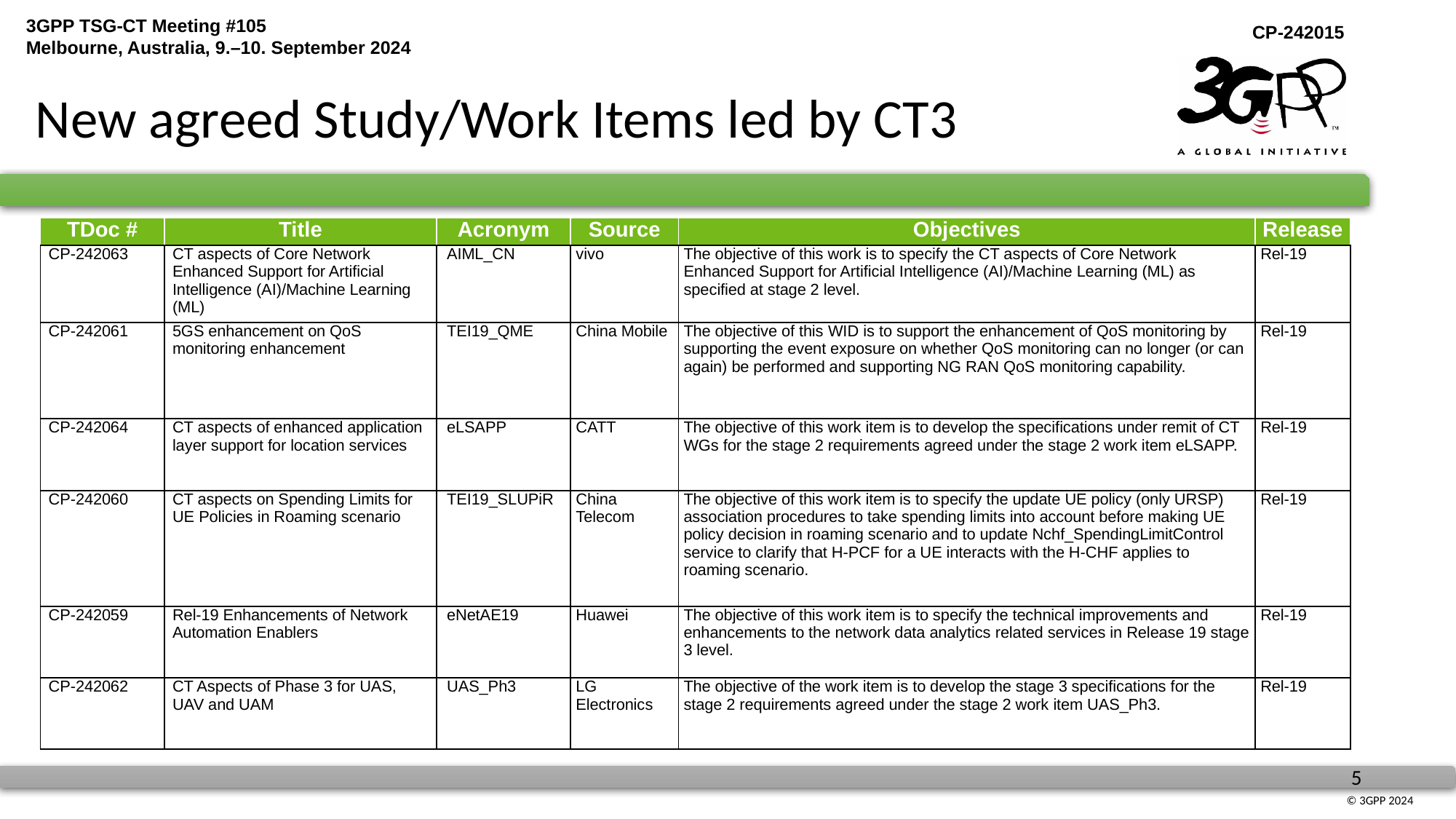

# New agreed Study/Work Items led by CT3
| TDoc # | Title | Acronym | Source | Objectives | Release |
| --- | --- | --- | --- | --- | --- |
| CP-242063 | CT aspects of Core Network Enhanced Support for Artificial Intelligence (AI)/Machine Learning (ML) | AIML\_CN | vivo | The objective of this work is to specify the CT aspects of Core Network Enhanced Support for Artificial Intelligence (AI)/Machine Learning (ML) as specified at stage 2 level. | Rel-19 |
| CP-242061 | 5GS enhancement on QoS monitoring enhancement | TEI19\_QME | China Mobile | The objective of this WID is to support the enhancement of QoS monitoring by supporting the event exposure on whether QoS monitoring can no longer (or can again) be performed and supporting NG RAN QoS monitoring capability. | Rel-19 |
| CP-242064 | CT aspects of enhanced application layer support for location services | eLSAPP | CATT | The objective of this work item is to develop the specifications under remit of CT WGs for the stage 2 requirements agreed under the stage 2 work item eLSAPP. | Rel-19 |
| CP-242060 | CT aspects on Spending Limits for UE Policies in Roaming scenario | TEI19\_SLUPiR | China Telecom | The objective of this work item is to specify the update UE policy (only URSP) association procedures to take spending limits into account before making UE policy decision in roaming scenario and to update Nchf\_SpendingLimitControl service to clarify that H-PCF for a UE interacts with the H-CHF applies to roaming scenario. | Rel-19 |
| CP-242059 | Rel-19 Enhancements of Network Automation Enablers | eNetAE19 | Huawei | The objective of this work item is to specify the technical improvements and enhancements to the network data analytics related services in Release 19 stage 3 level. | Rel-19 |
| CP-242062 | CT Aspects of Phase 3 for UAS, UAV and UAM | UAS\_Ph3 | LG Electronics | The objective of the work item is to develop the stage 3 specifications for the stage 2 requirements agreed under the stage 2 work item UAS\_Ph3. | Rel-19 |